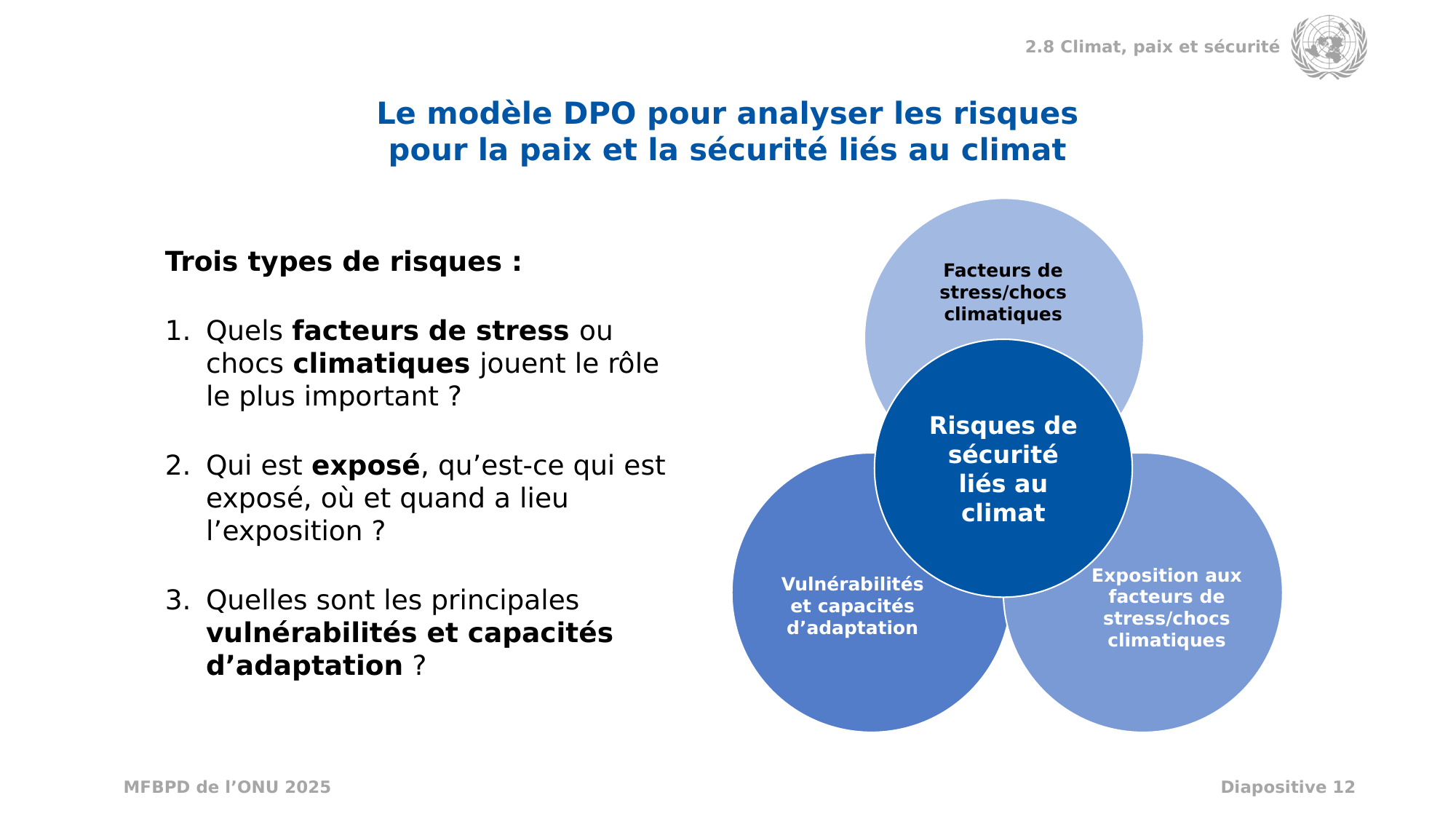

Le modèle DPO pour analyser les risques
pour la paix et la sécurité liés au climat

Trois types de risques :
Quels facteurs de stress ou chocs climatiques jouent le rôle le plus important ?
Qui est exposé, qu’est-ce qui est exposé, où et quand a lieu l’exposition ?
Quelles sont les principales vulnérabilités et capacités d’adaptation ?

Facteurs de stress/chocs climatiques
Risques de sécurité liés au climat

Exposition aux facteurs de stress/chocs climatiques
Vulnérabilités et capacités d’adaptation